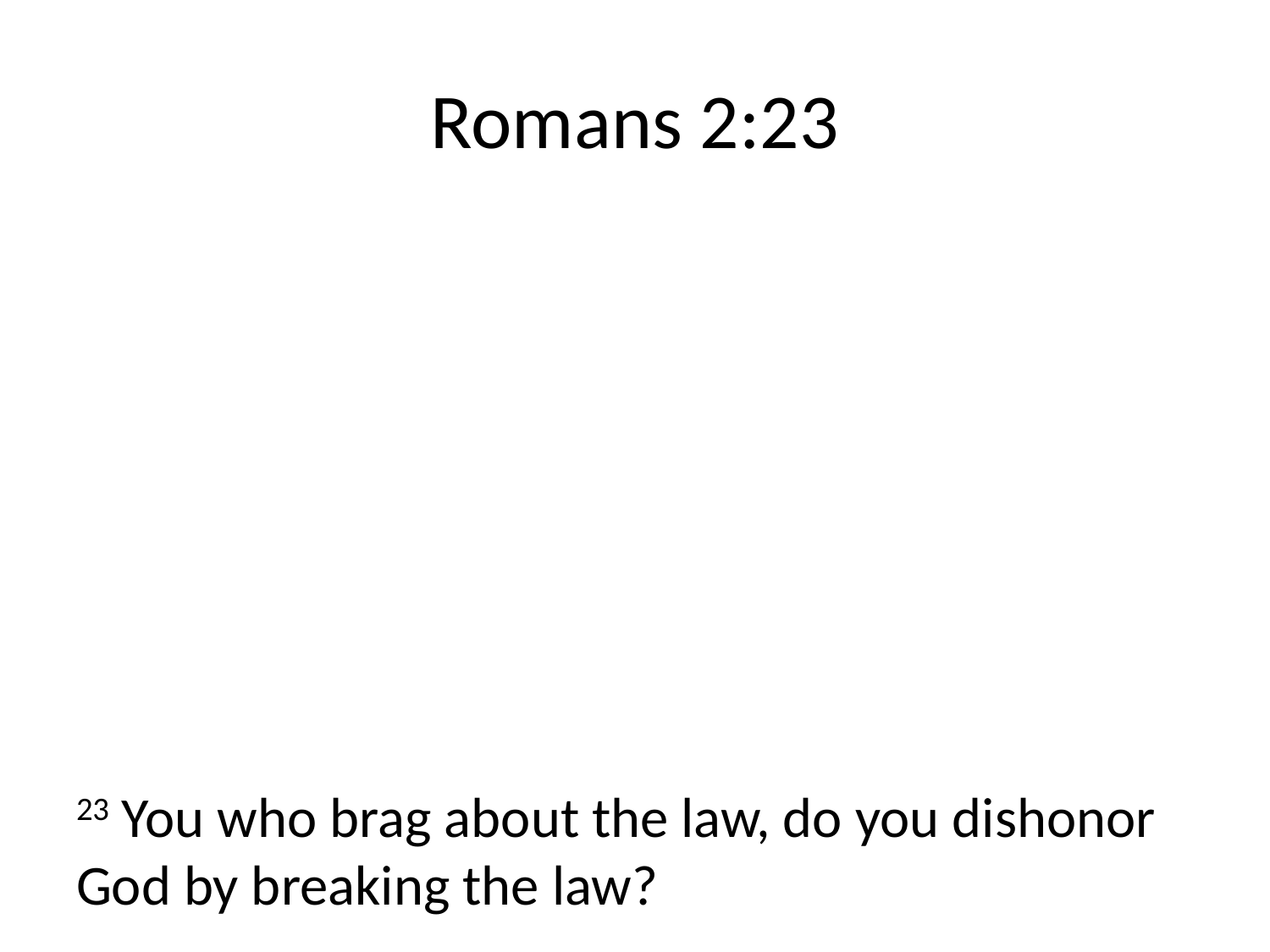

# Romans 2:23

23 You who brag about the law, do you dishonor God by breaking the law?